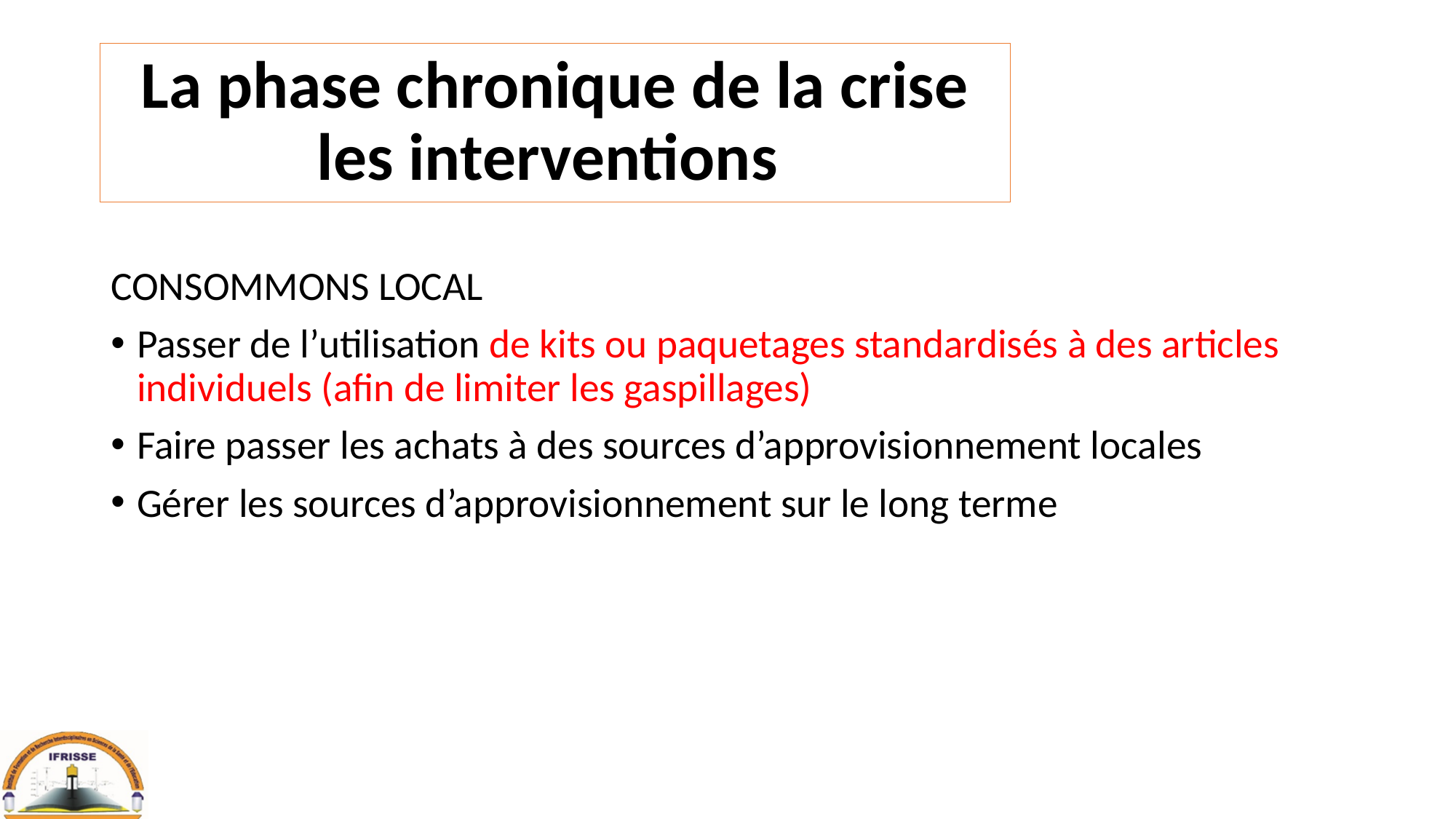

# La phase chronique de la crise les interventions
CONSOMMONS LOCAL
Passer de l’utilisation de kits ou paquetages standardisés à des articles individuels (afin de limiter les gaspillages)
Faire passer les achats à des sources d’approvisionnement locales
Gérer les sources d’approvisionnement sur le long terme